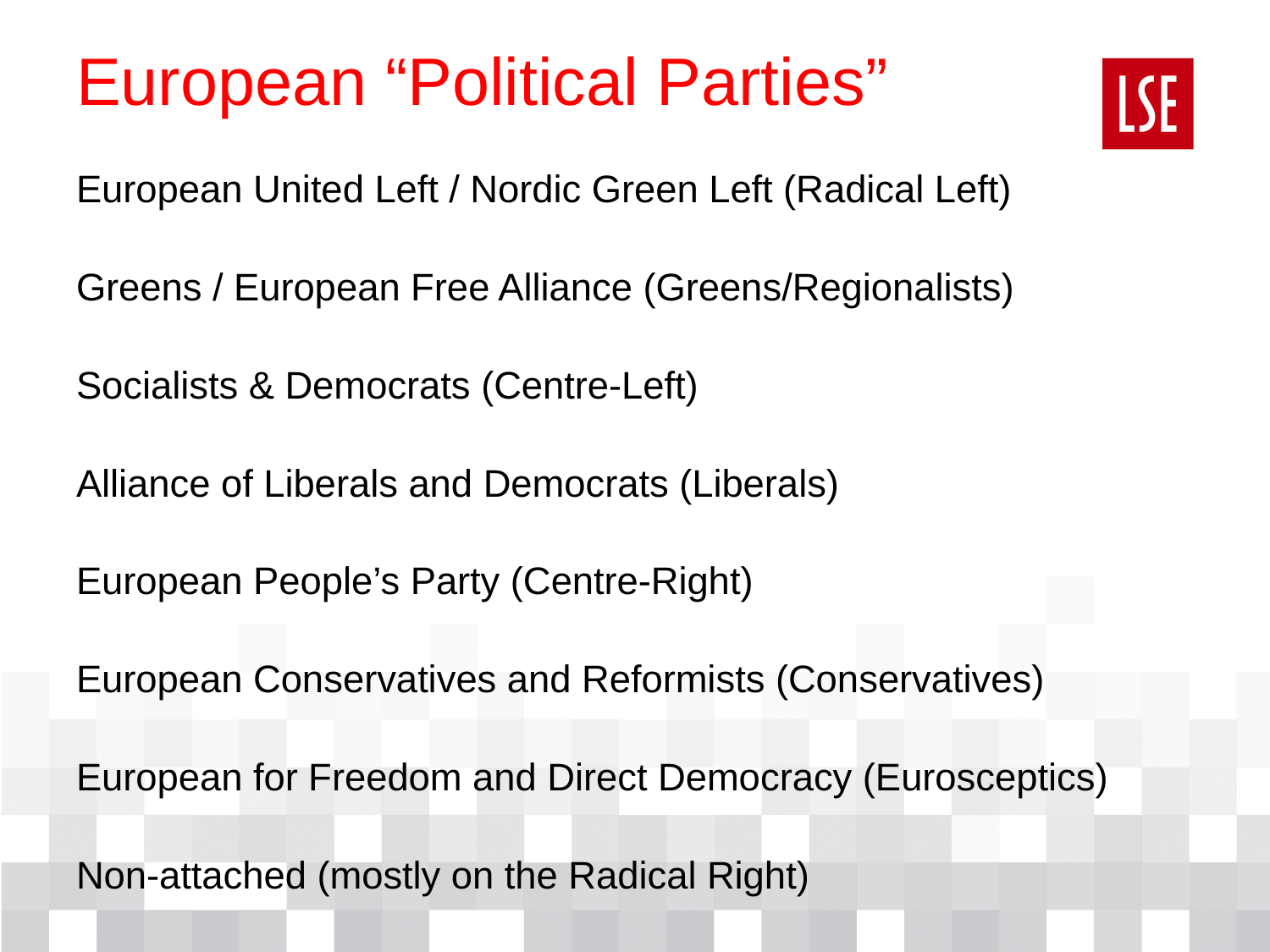

# European “Political Parties”
European United Left / Nordic Green Left (Radical Left)

Greens / European Free Alliance (Greens/Regionalists)

Socialists & Democrats (Centre-Left)

Alliance of Liberals and Democrats (Liberals)

European People’s Party (Centre-Right)

European Conservatives and Reformists (Conservatives)

European for Freedom and Direct Democracy (Eurosceptics)

Non-attached (mostly on the Radical Right)